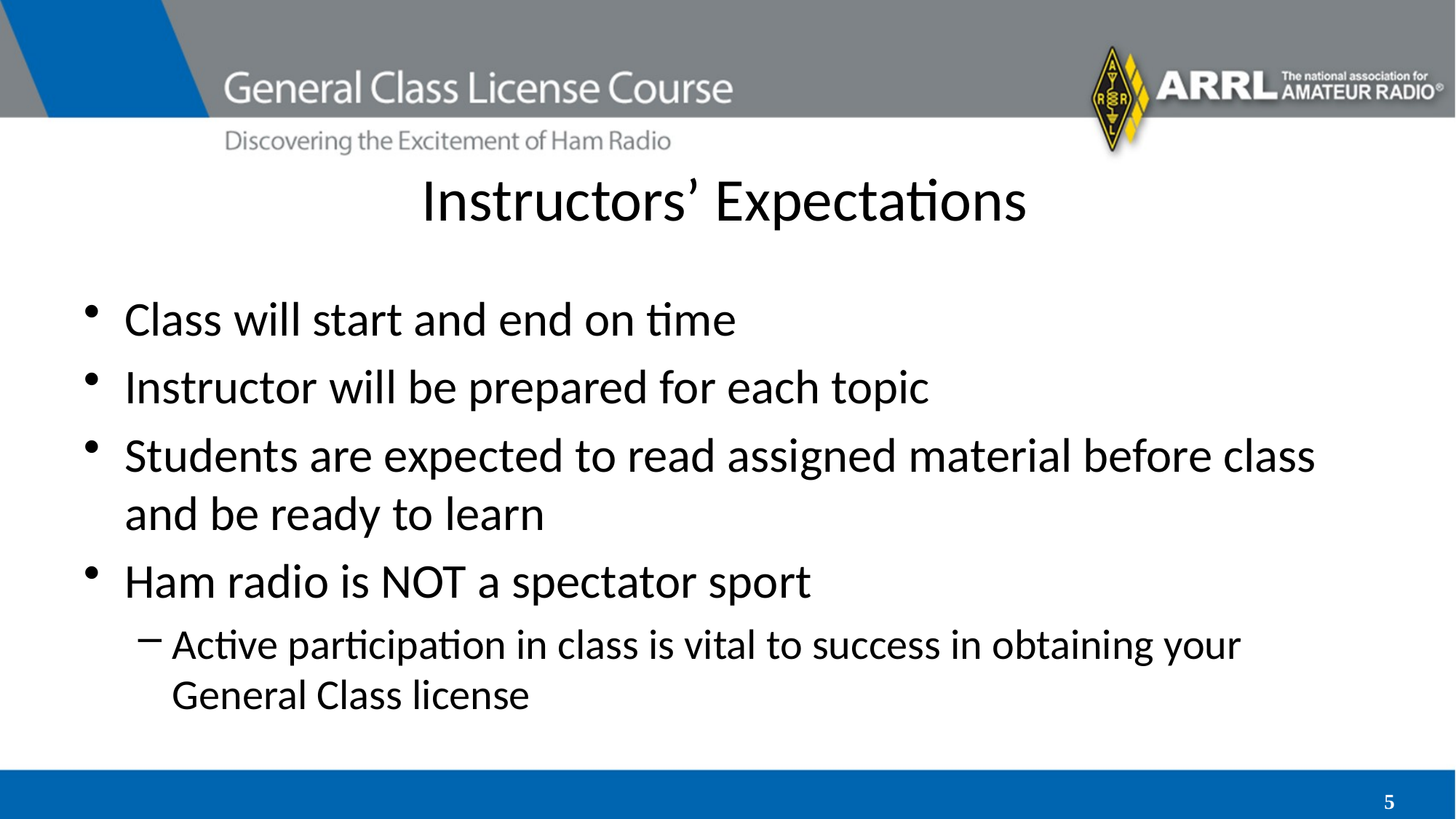

# Instructors’ Expectations
Class will start and end on time
Instructor will be prepared for each topic
Students are expected to read assigned material before class and be ready to learn
Ham radio is NOT a spectator sport
Active participation in class is vital to success in obtaining your General Class license